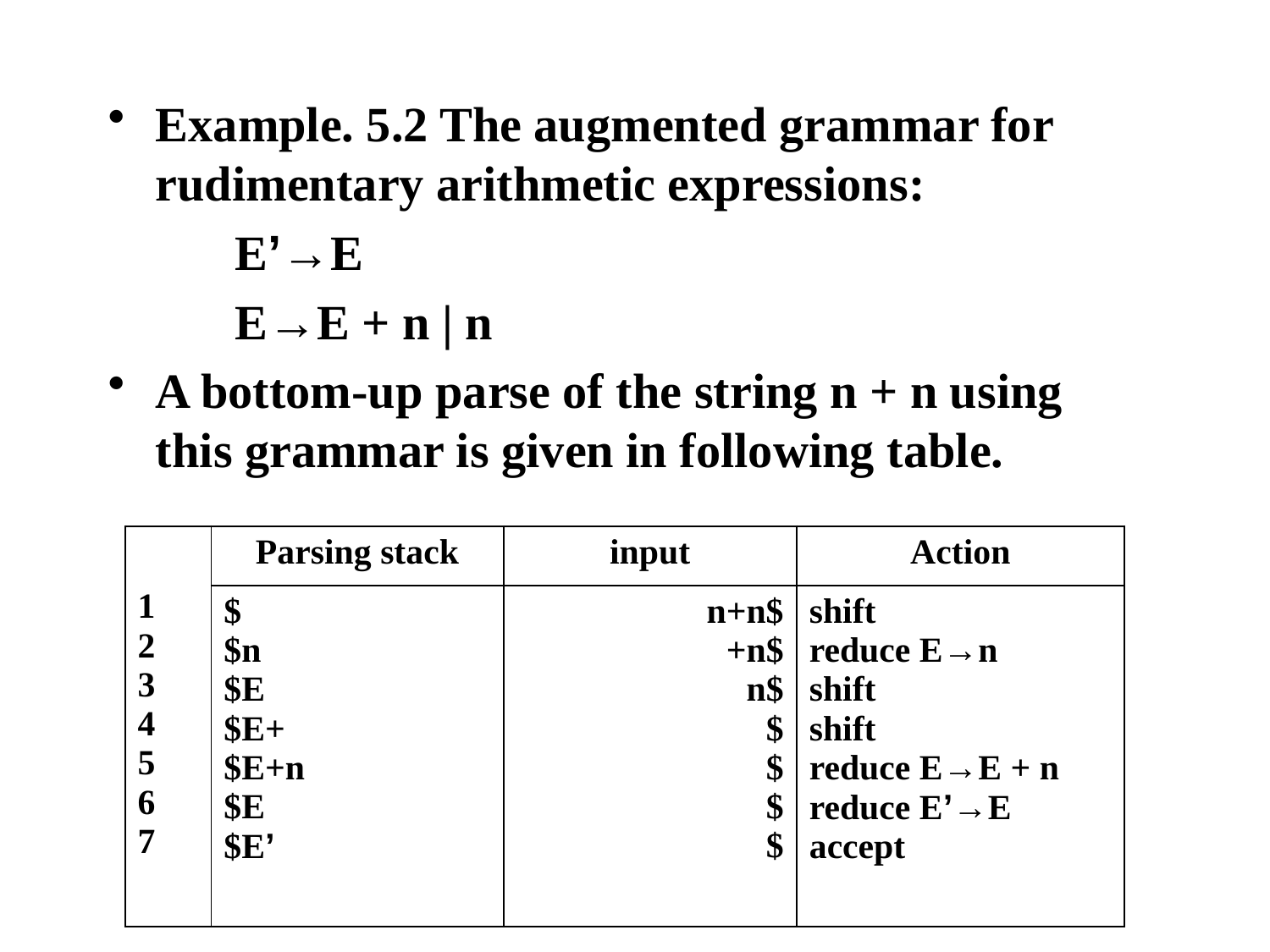

Example. 5.2 The augmented grammar for rudimentary arithmetic expressions:
E’→E
E→E + n | n
A bottom-up parse of the string n + n using this grammar is given in following table.
| 1 2 3 4 5 6 7 | Parsing stack | input | Action |
| --- | --- | --- | --- |
|  | $ $n $E $E+ $E+n $E $E’ | n+n$ +n$ n$ $ $ $ $ | shift reduce E→n shift shift reduce E→E + n reduce E’→E accept |